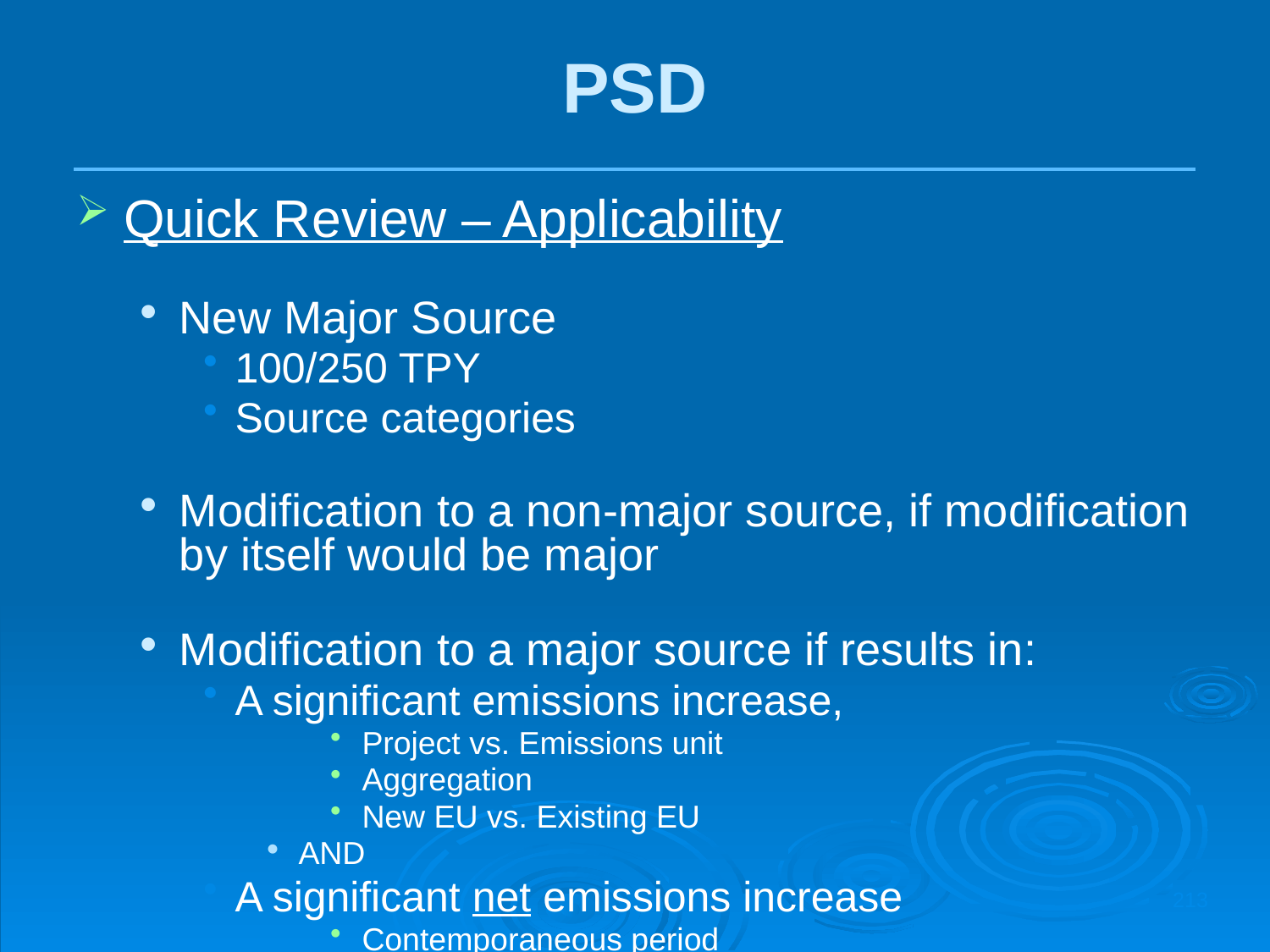

PSD
Quick Review – Applicability

New Major Source
100/250 TPY
Source categories

Modification to a non-major source, if modification by itself would be major

Modification to a major source if results in:
A significant emissions increase,
Project vs. Emissions unit
Aggregation
New EU vs. Existing EU
AND
A significant net emissions increase
Contemporaneous period
Creditable emissions
213